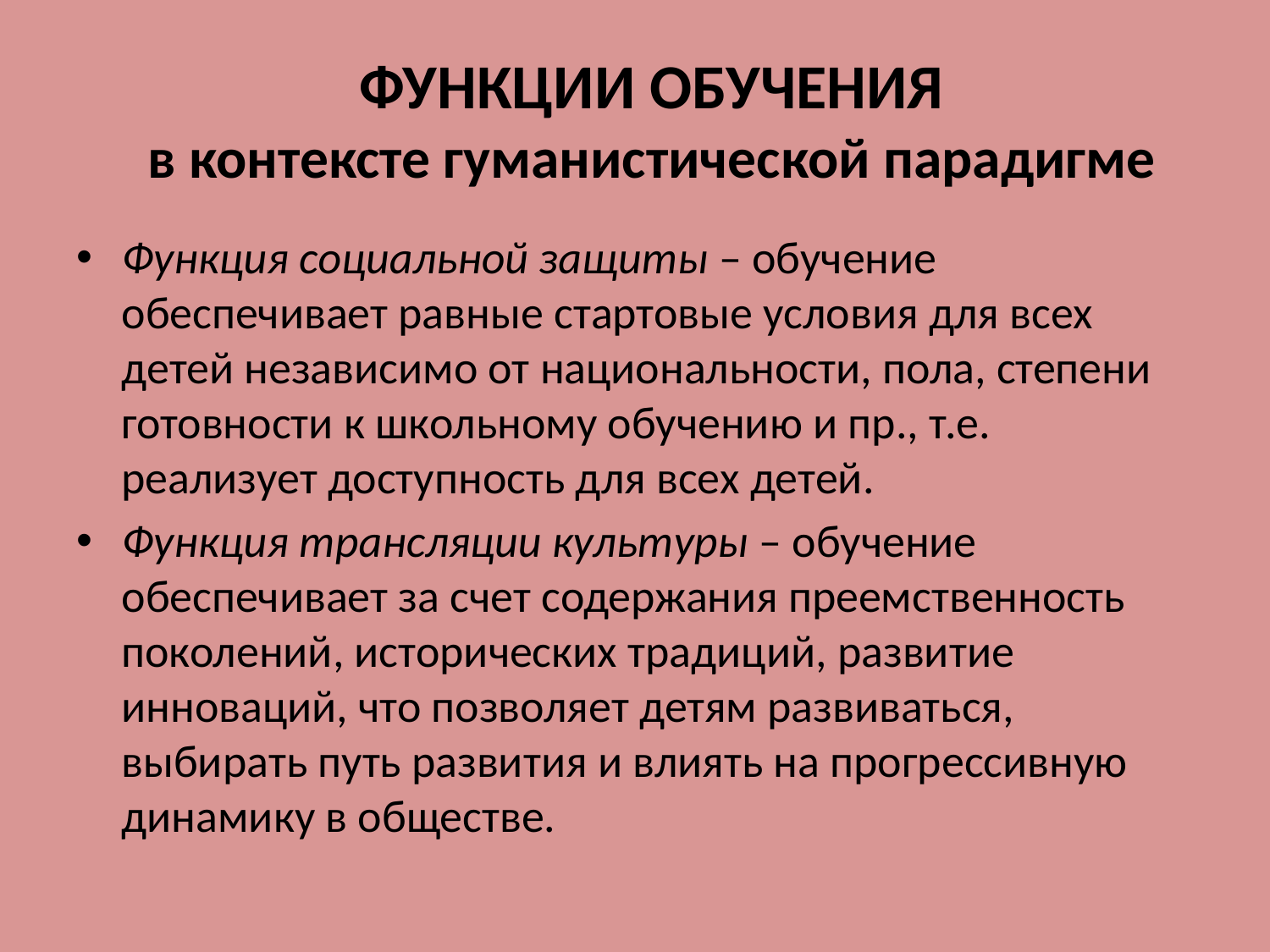

# ФУНКЦИИ ОБУЧЕНИЯ в контексте гуманистической парадигме
Функция социальной защиты – обучение обеспечивает равные стартовые условия для всех детей независимо от национальности, пола, степени готовности к школьному обучению и пр., т.е. реализует доступность для всех детей.
Функция трансляции культуры – обучение обеспечивает за счет содержания преемственность поколений, исторических традиций, развитие инноваций, что позволяет детям развиваться, выбирать путь развития и влиять на прогрессивную динамику в обществе.